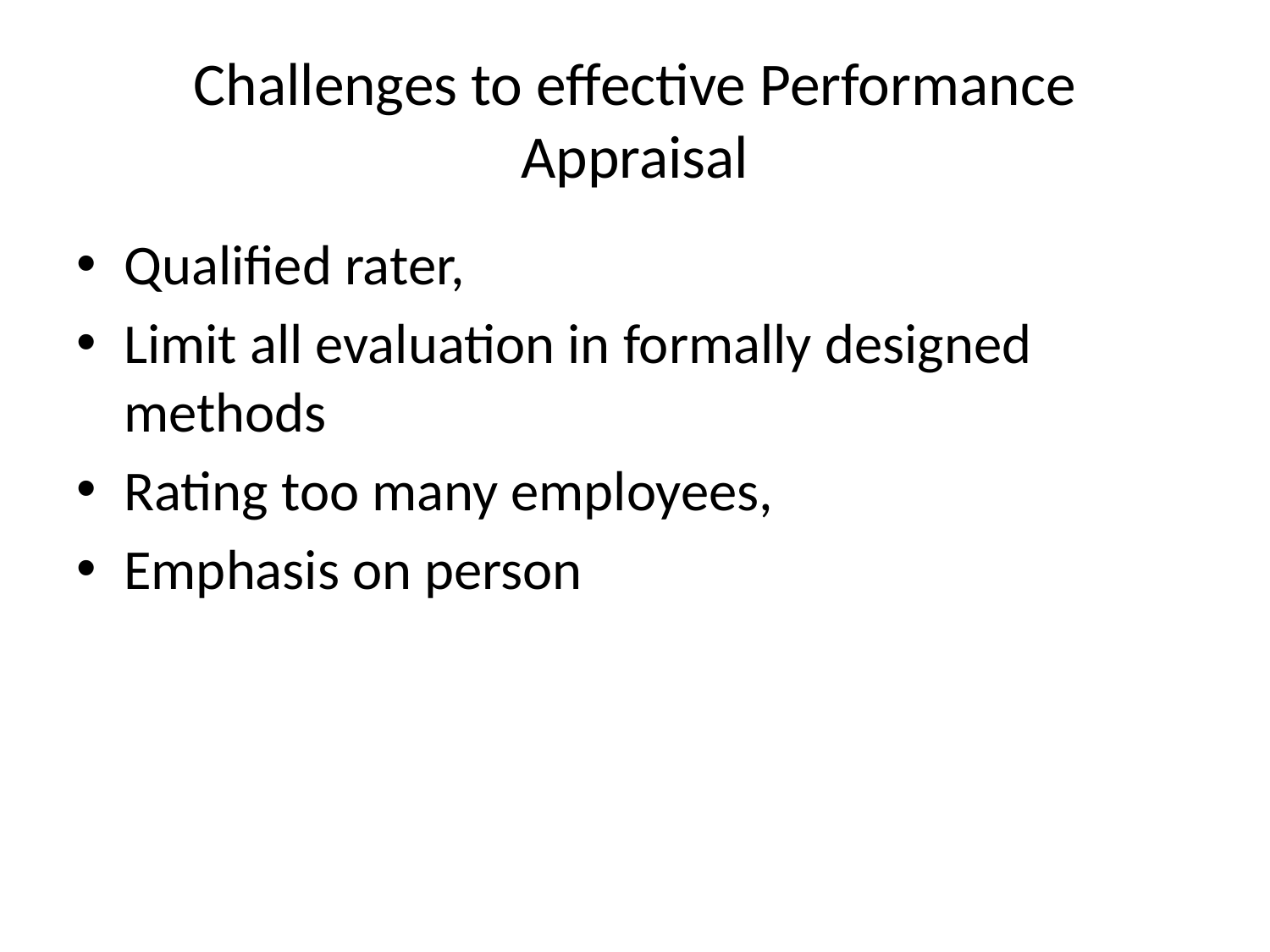

# Challenges to effective Performance Appraisal
Qualified rater,
Limit all evaluation in formally designed methods
Rating too many employees,
Emphasis on person